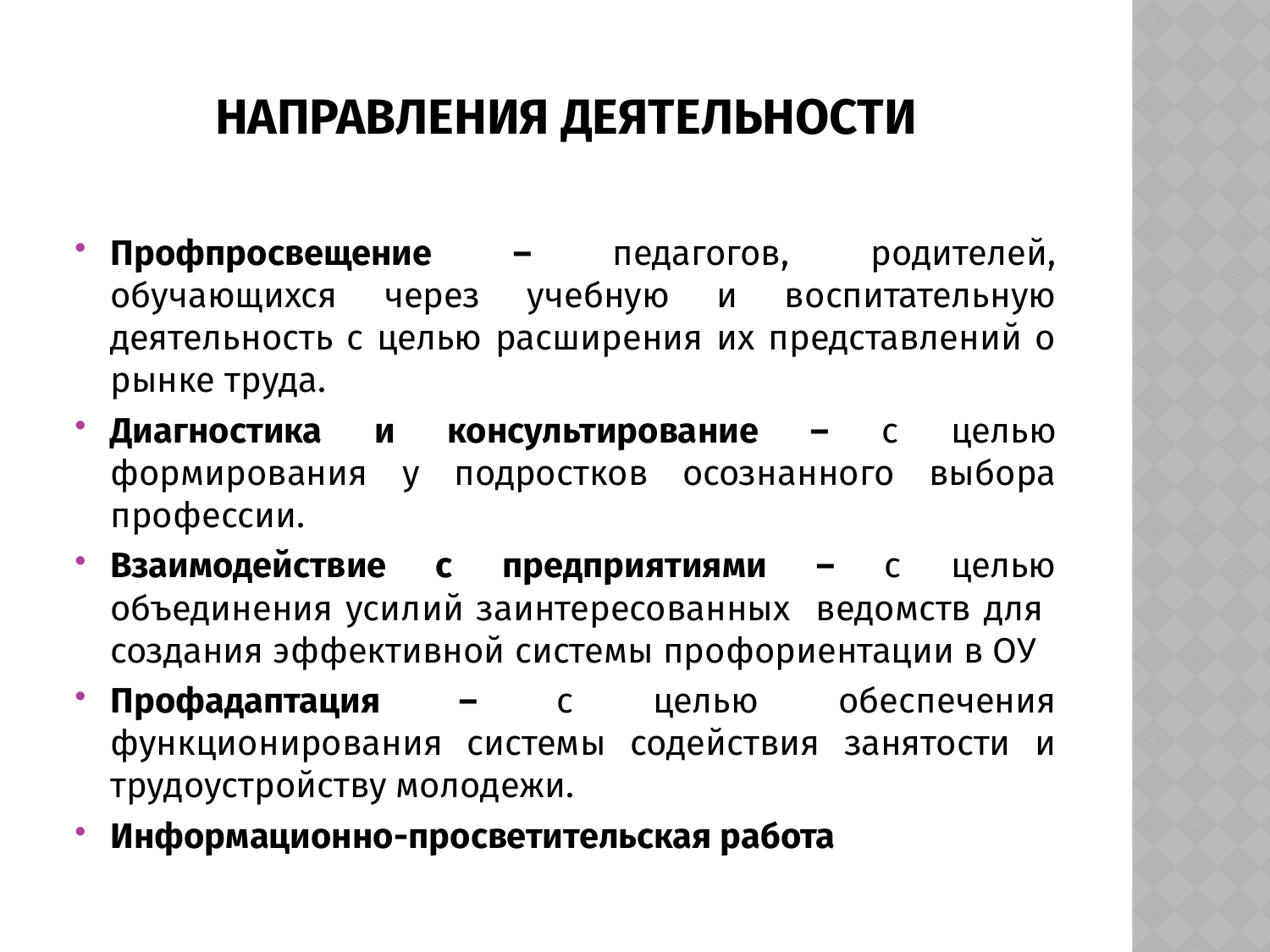

# направления деятельности
Профпросвещение – педагогов, родителей, обучающихся через учебную и воспитательную деятельность с целью расширения их представлений о рынке труда.
Диагностика и консультирование – с целью формирования у подростков осознанного выбора профессии.
Взаимодействие с предприятиями – с целью объединения усилий заинтересованных  ведомств для  создания эффективной системы профориентации в ОУ
Профадаптация – с целью обеспечения функционирования системы содействия занятости и трудоустройству молодежи.
Информационно-просветительская работа